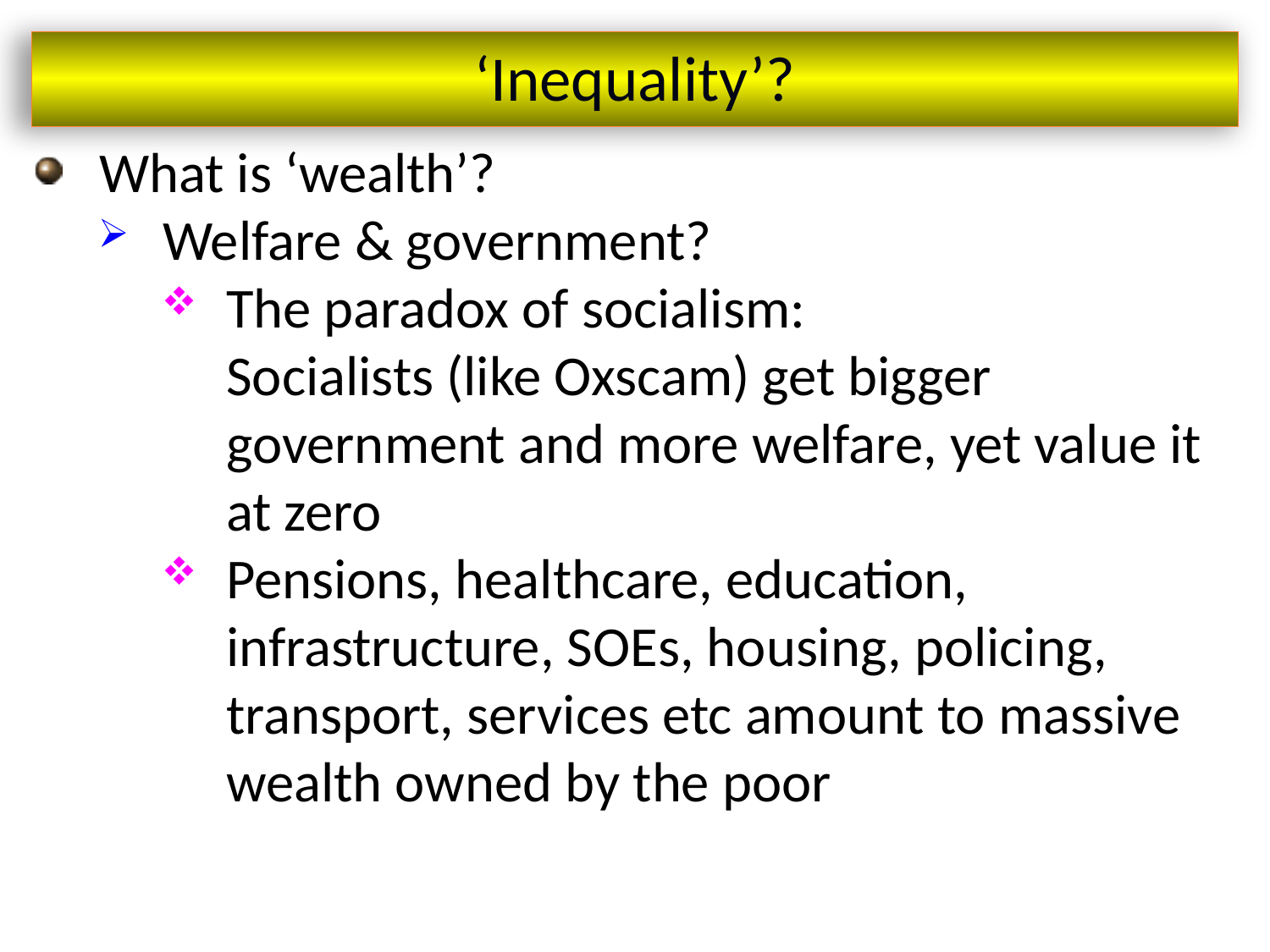

‘Inequality’?
What is ‘wealth’?
Welfare & government?
The paradox of socialism:
Socialists (like Oxscam) get bigger government and more welfare, yet value it at zero
Pensions, healthcare, education, infrastructure, SOEs, housing, policing, transport, services etc amount to massive wealth owned by the poor